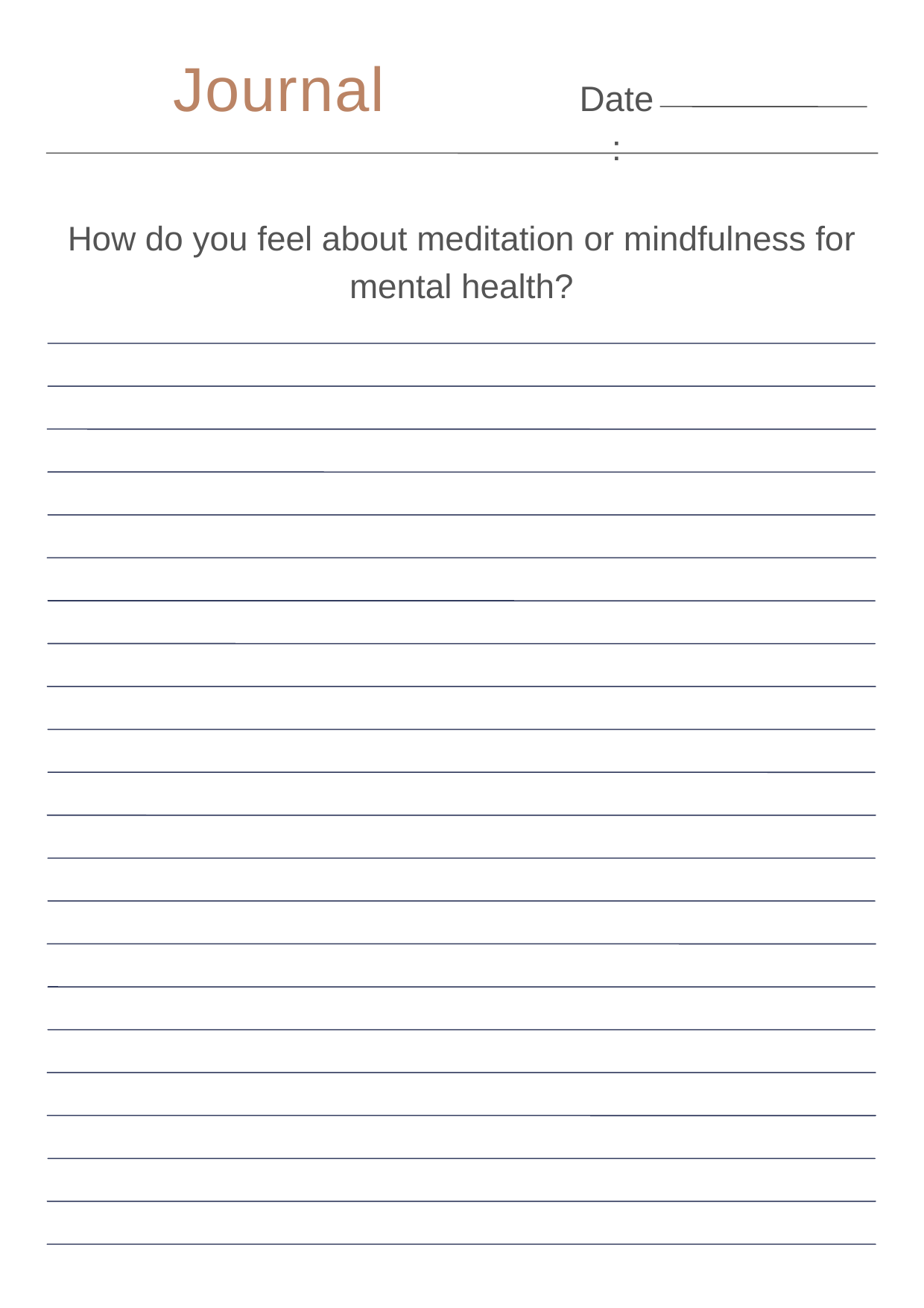

Journal
Date:

How do you feel about meditation or mindfulness for mental health?